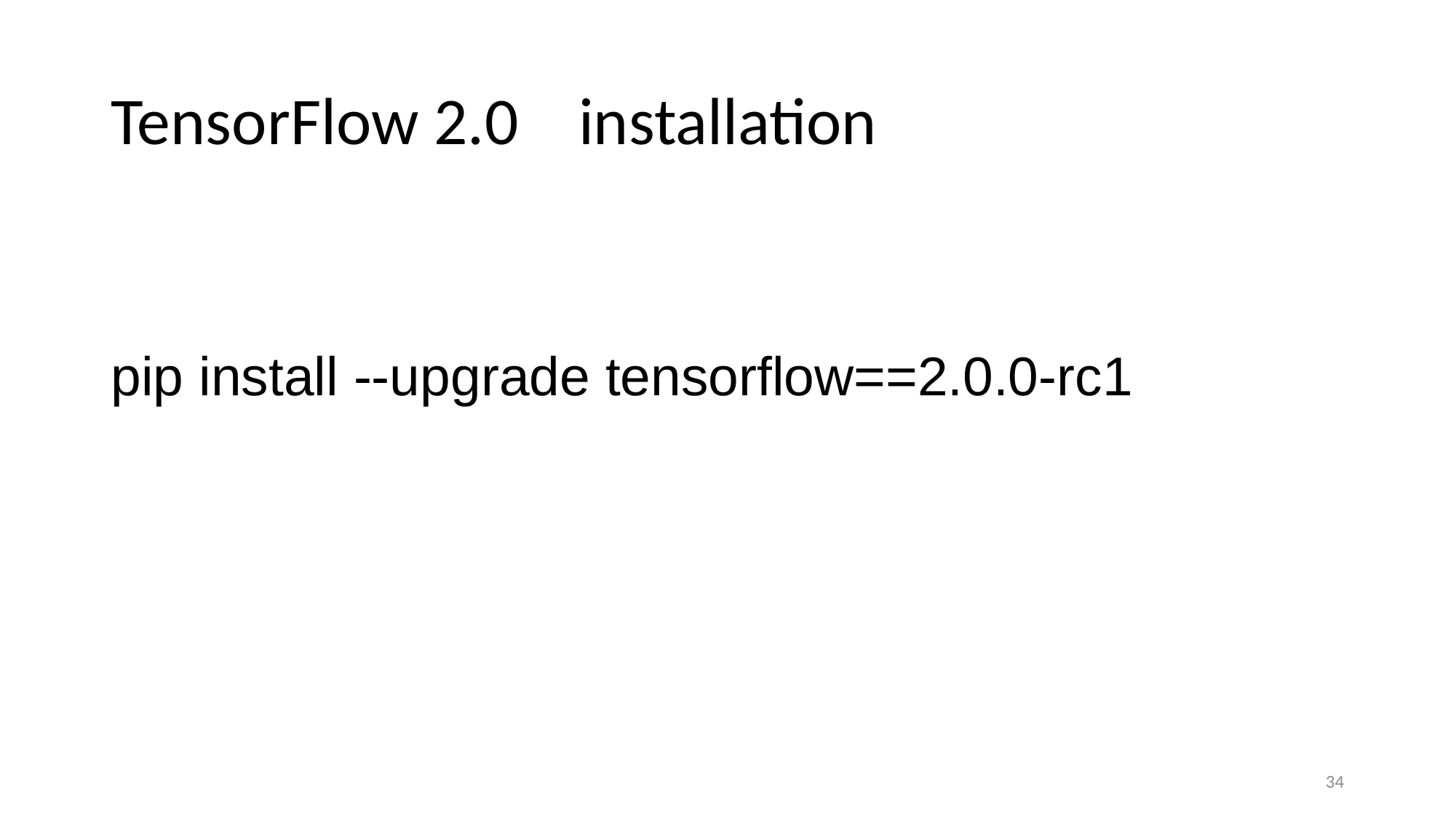

# TensorFlow 2.0    installation
pip install --upgrade tensorflow==2.0.0-rc1
34